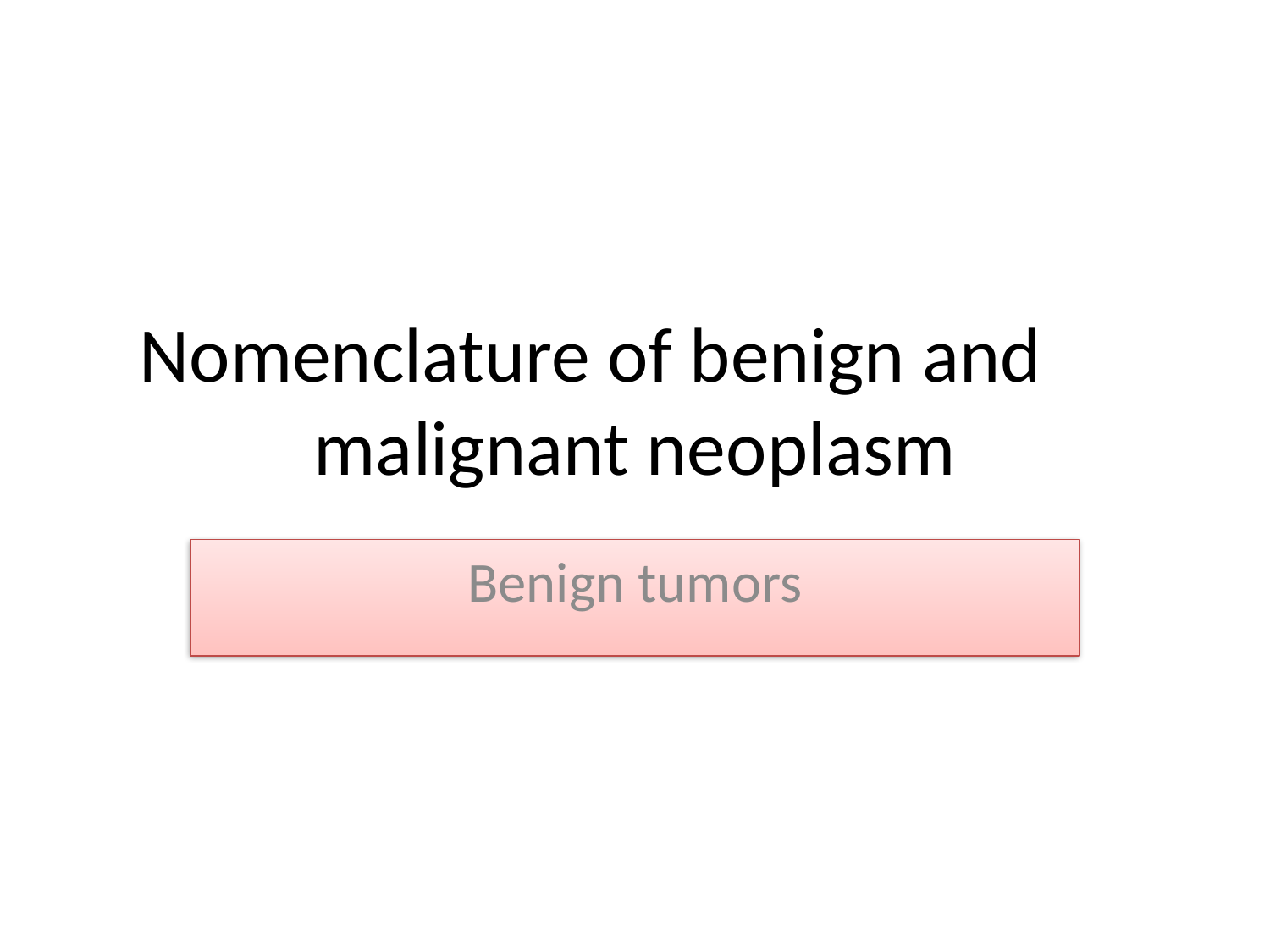

# Nomenclature of benign and      malignant neoplasm
Benign tumors